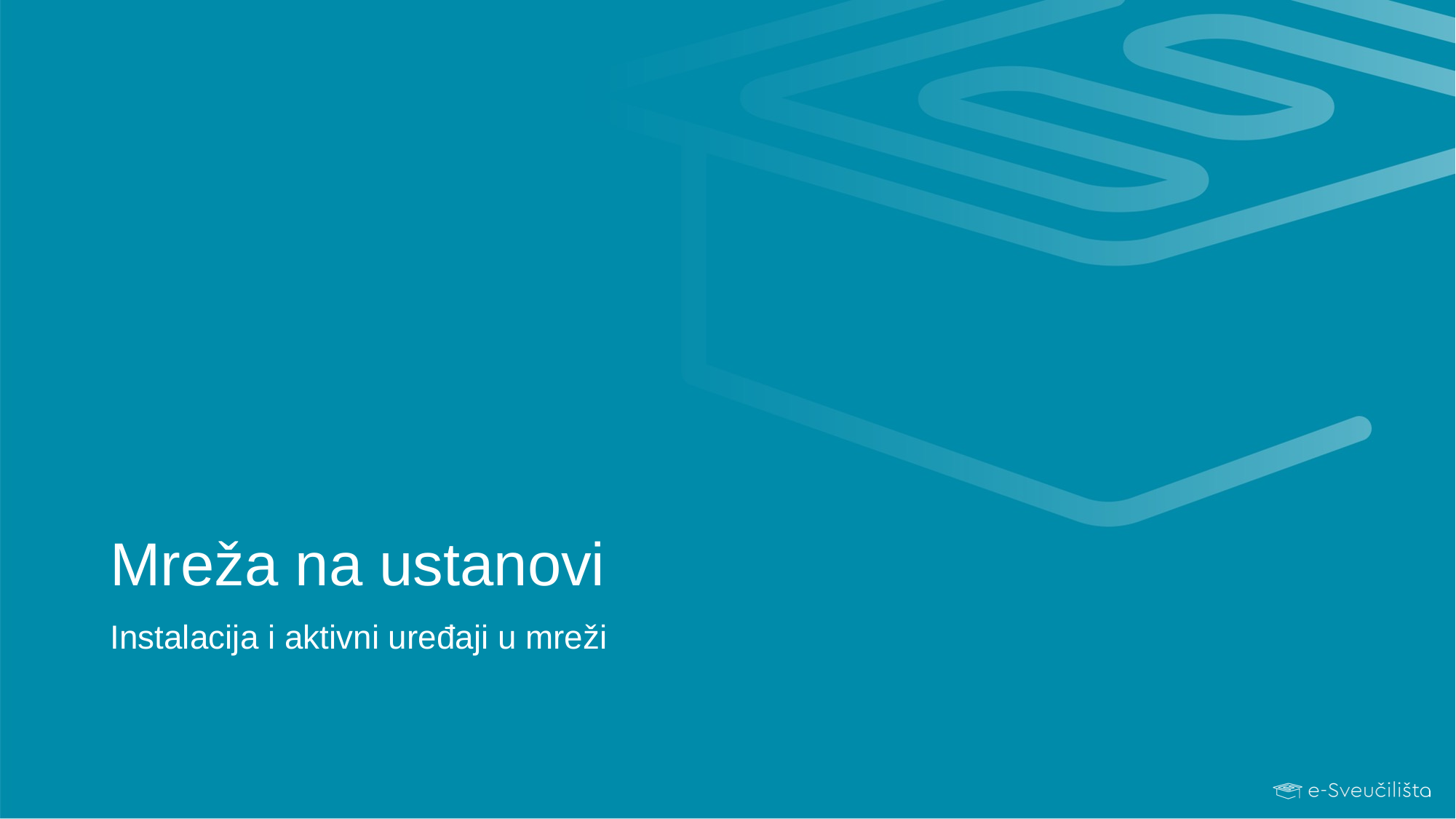

# Mreža na ustanovi
Instalacija i aktivni uređaji u mreži